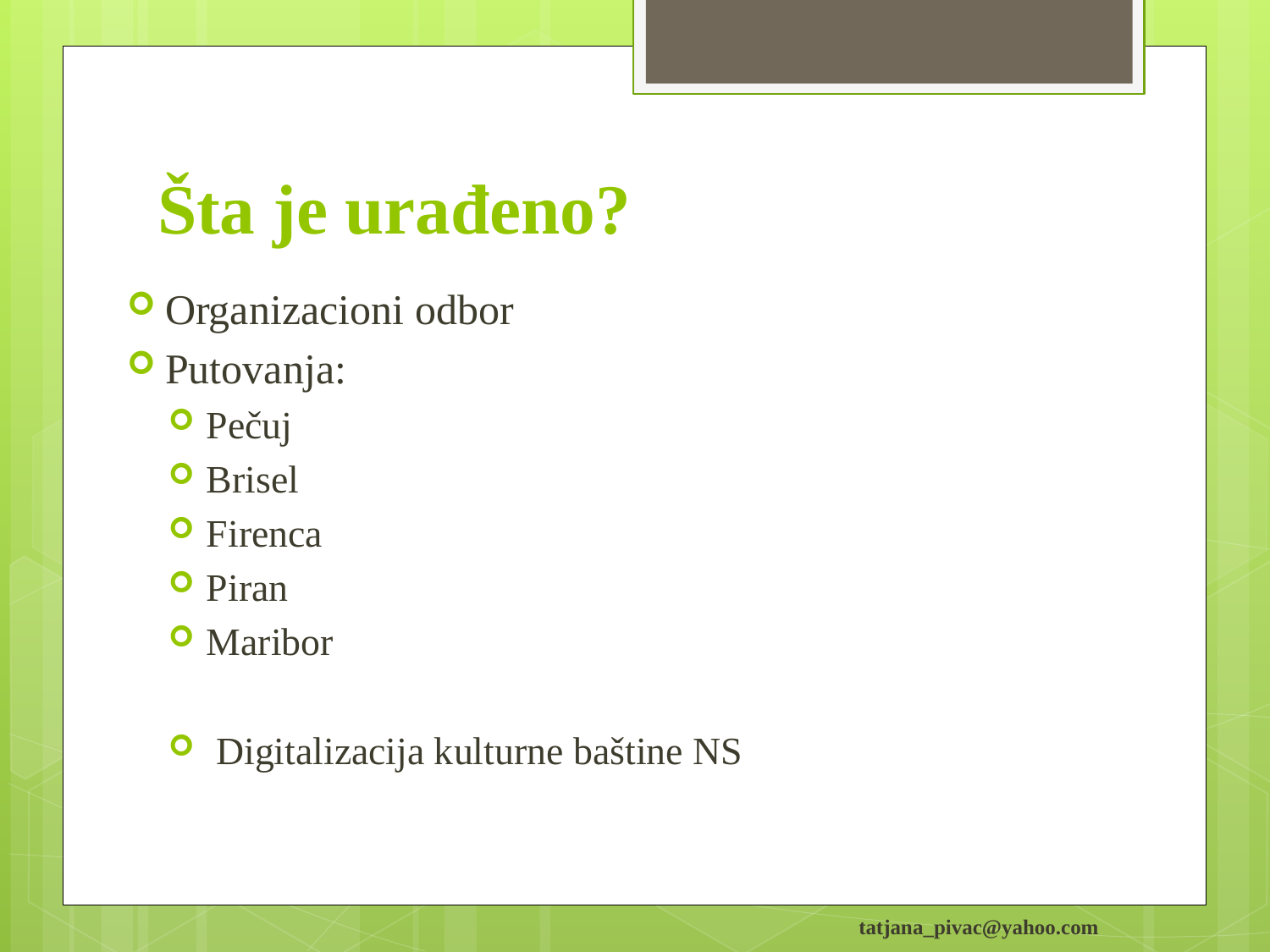

# Šta je urađeno?
Organizacioni odbor
Putovanja:
Pečuj
Brisel
Firenca
Piran
Maribor

Digitalizacija kulturne baštine NS

tatjana_pivac@yahoo.com